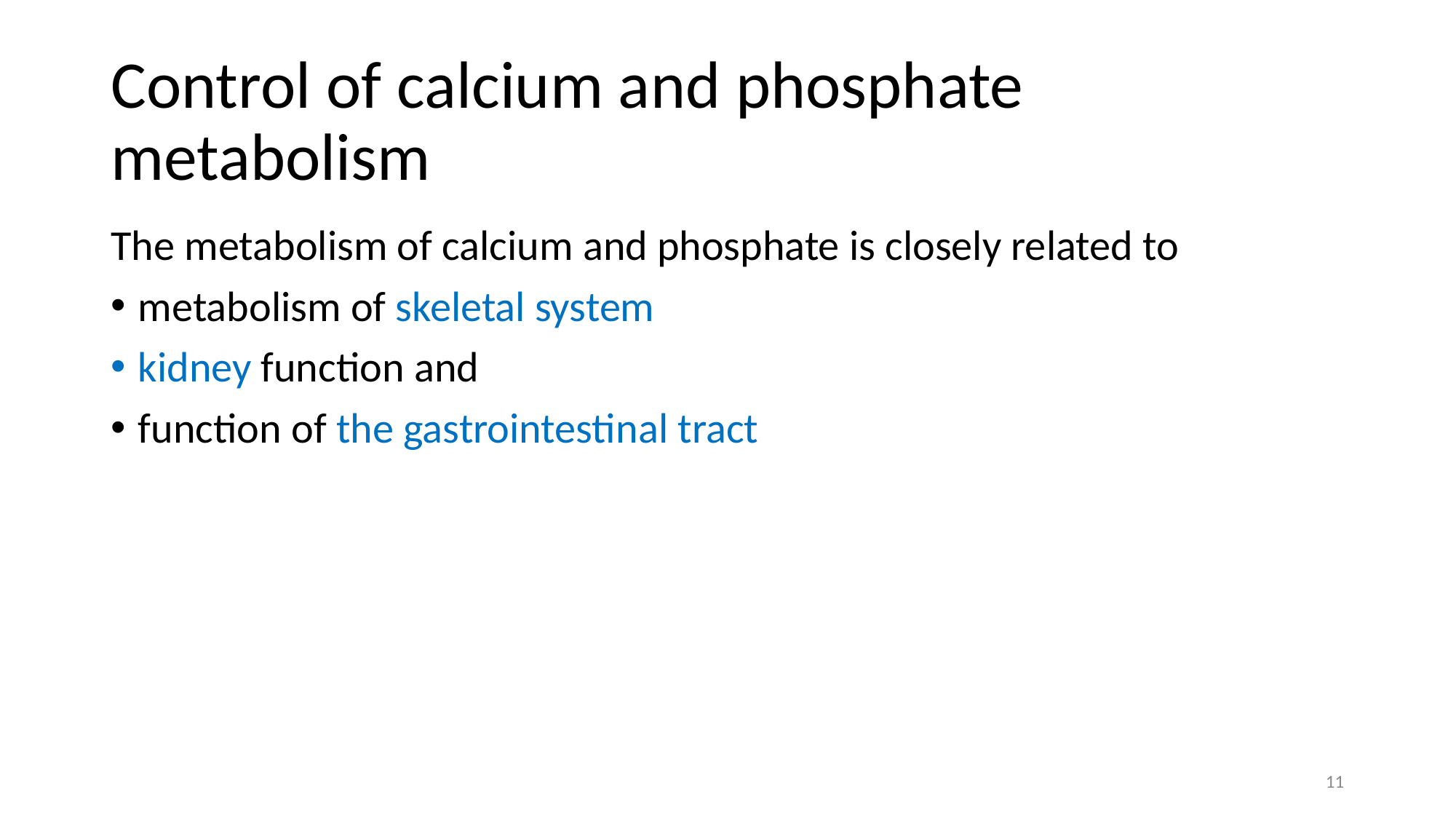

# Control of calcium and phosphate metabolism
The metabolism of calcium and phosphate is closely related to
metabolism of skeletal system
kidney function and
function of the gastrointestinal tract

11